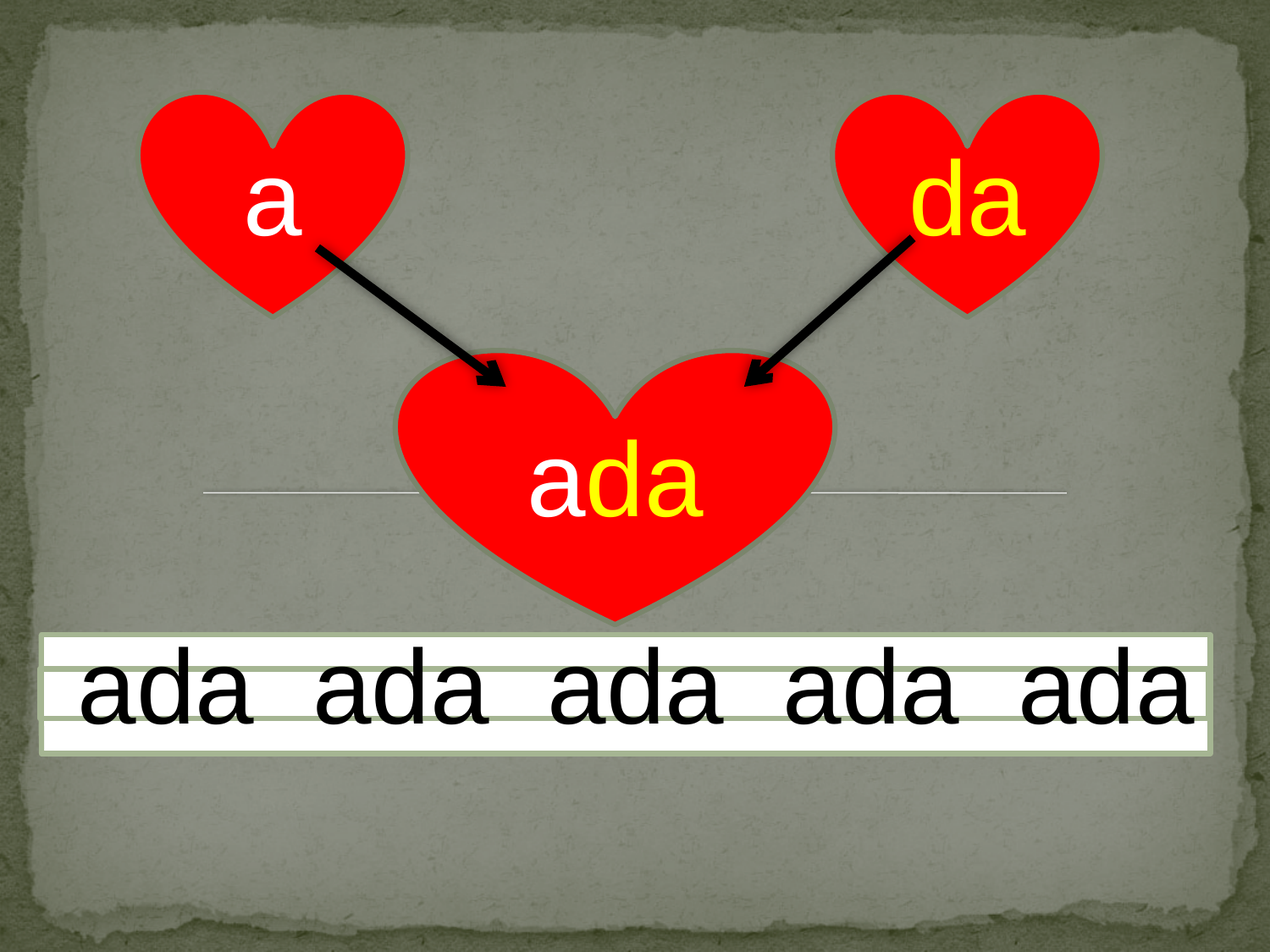

a
da

ada

  ada  ada  ada  ada  ada